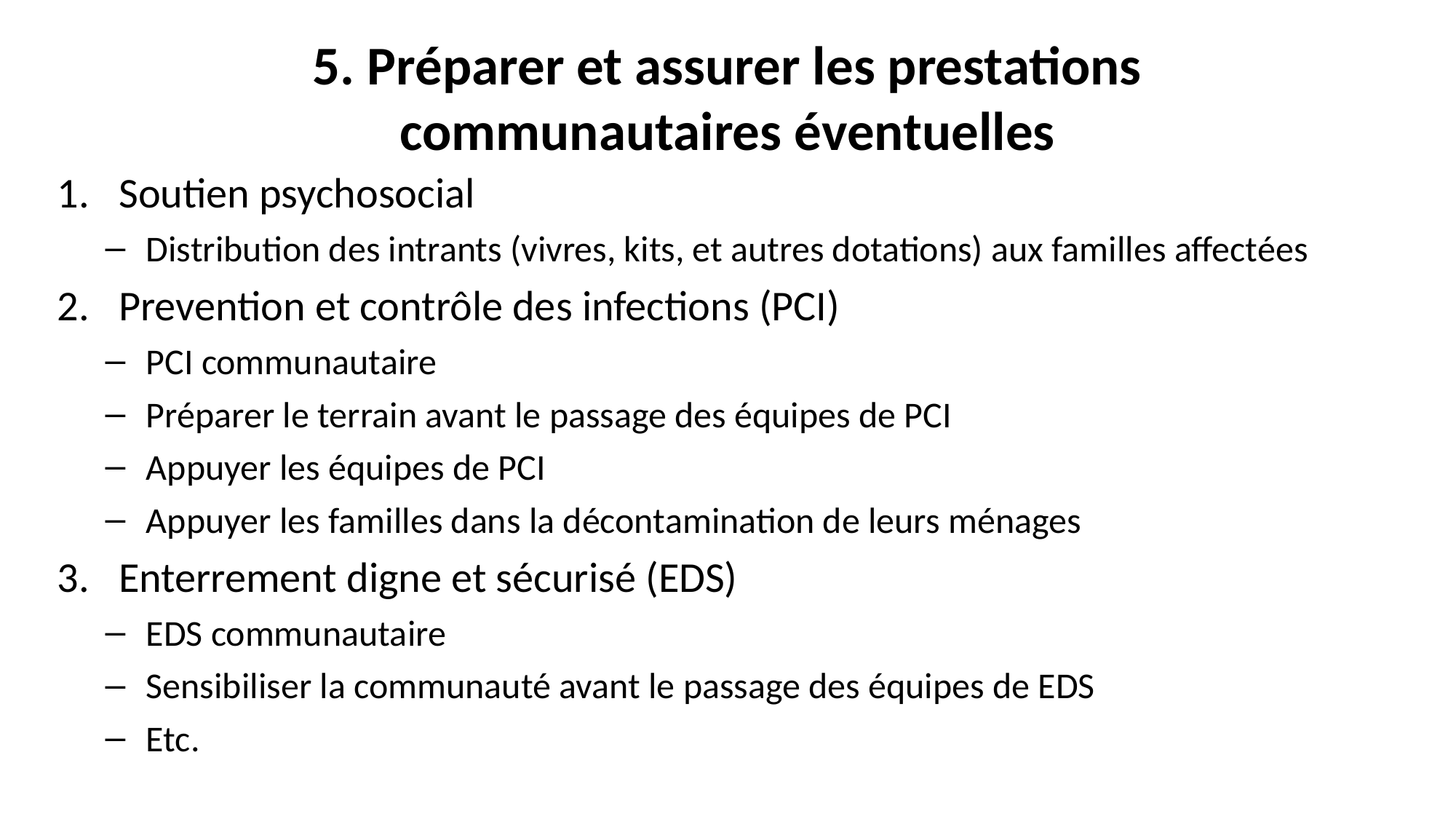

# 5. Préparer et assurer les prestations communautaires éventuelles
Soutien psychosocial
Distribution des intrants (vivres, kits, et autres dotations) aux familles affectées
Prevention et contrôle des infections (PCI)
PCI communautaire
Préparer le terrain avant le passage des équipes de PCI
Appuyer les équipes de PCI
Appuyer les familles dans la décontamination de leurs ménages
Enterrement digne et sécurisé (EDS)
EDS communautaire
Sensibiliser la communauté avant le passage des équipes de EDS
Etc.